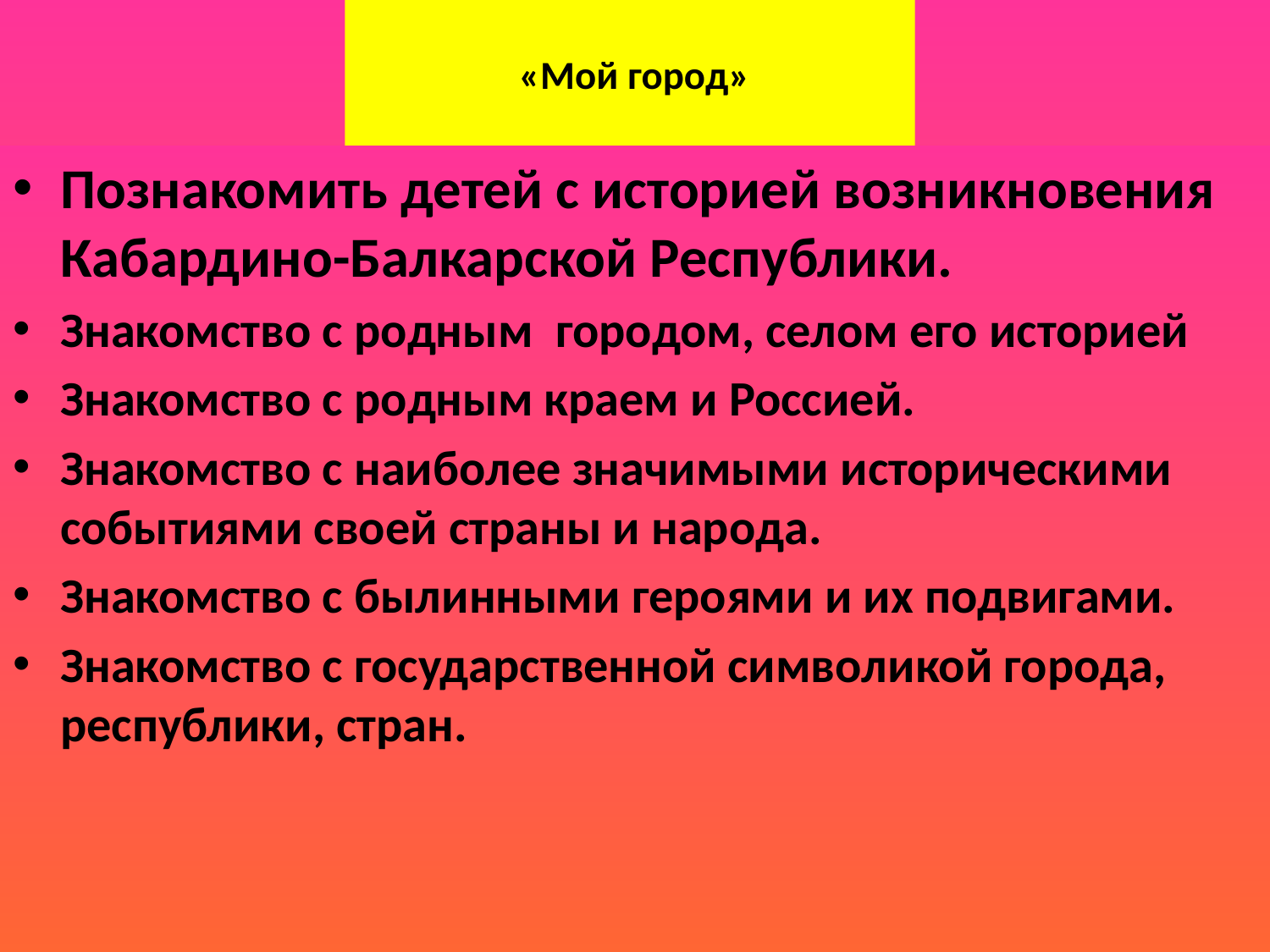

# «Мой город»
Познакомить детей с историей возникновения Кабардино-Балкарской Республики.
Знакомство с родным  городом, селом его историей
Знакомство с родным краем и Россией.
Знакомство с наиболее значимыми историческими событиями своей страны и народа.
Знакомство с былинными героями и их подвигами.
Знакомство с государственной символикой города, республики, стран.